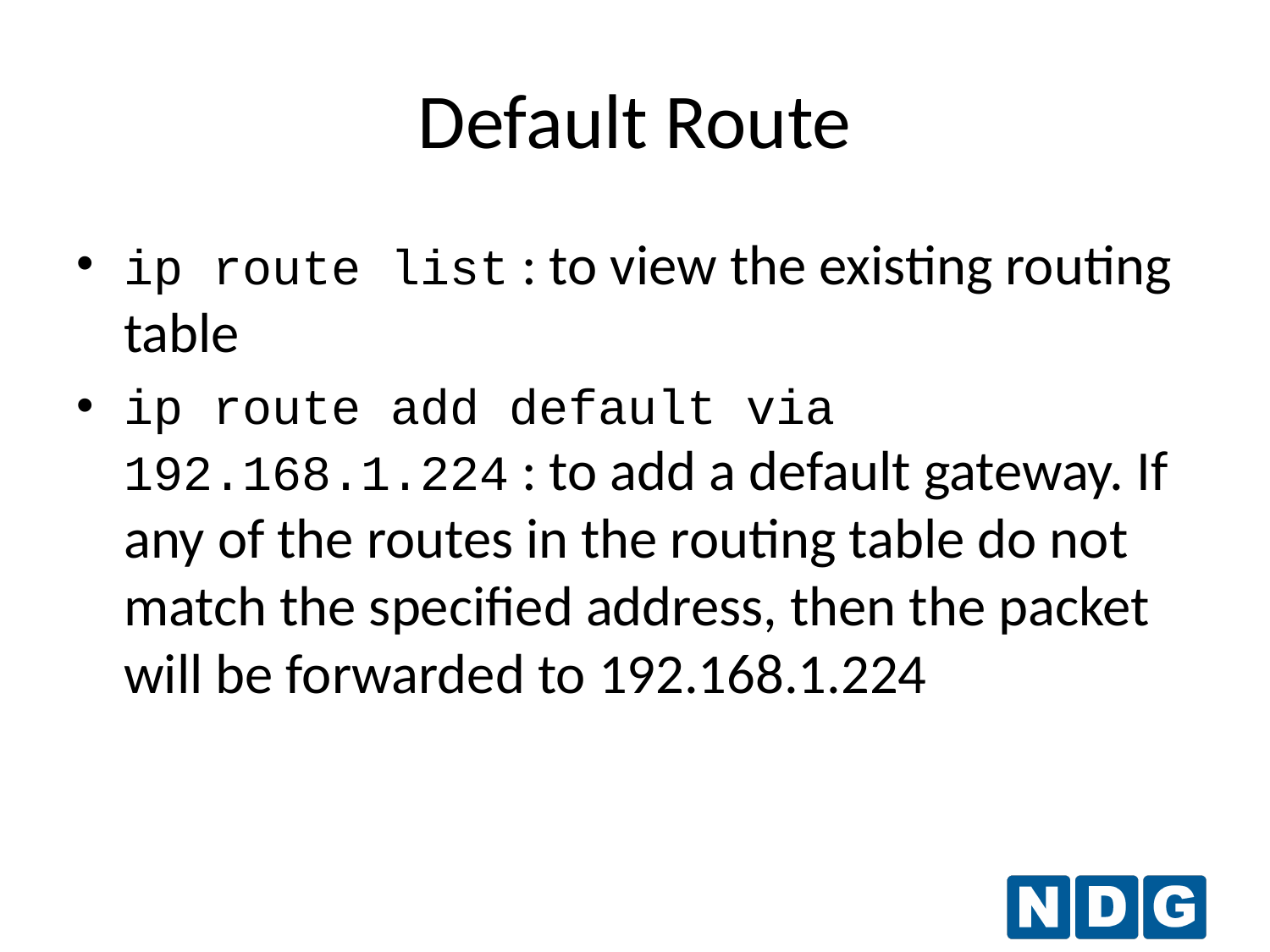

Default Route
ip route list : to view the existing routing table
ip route add default via 192.168.1.224 : to add a default gateway. If any of the routes in the routing table do not match the specified address, then the packet will be forwarded to 192.168.1.224